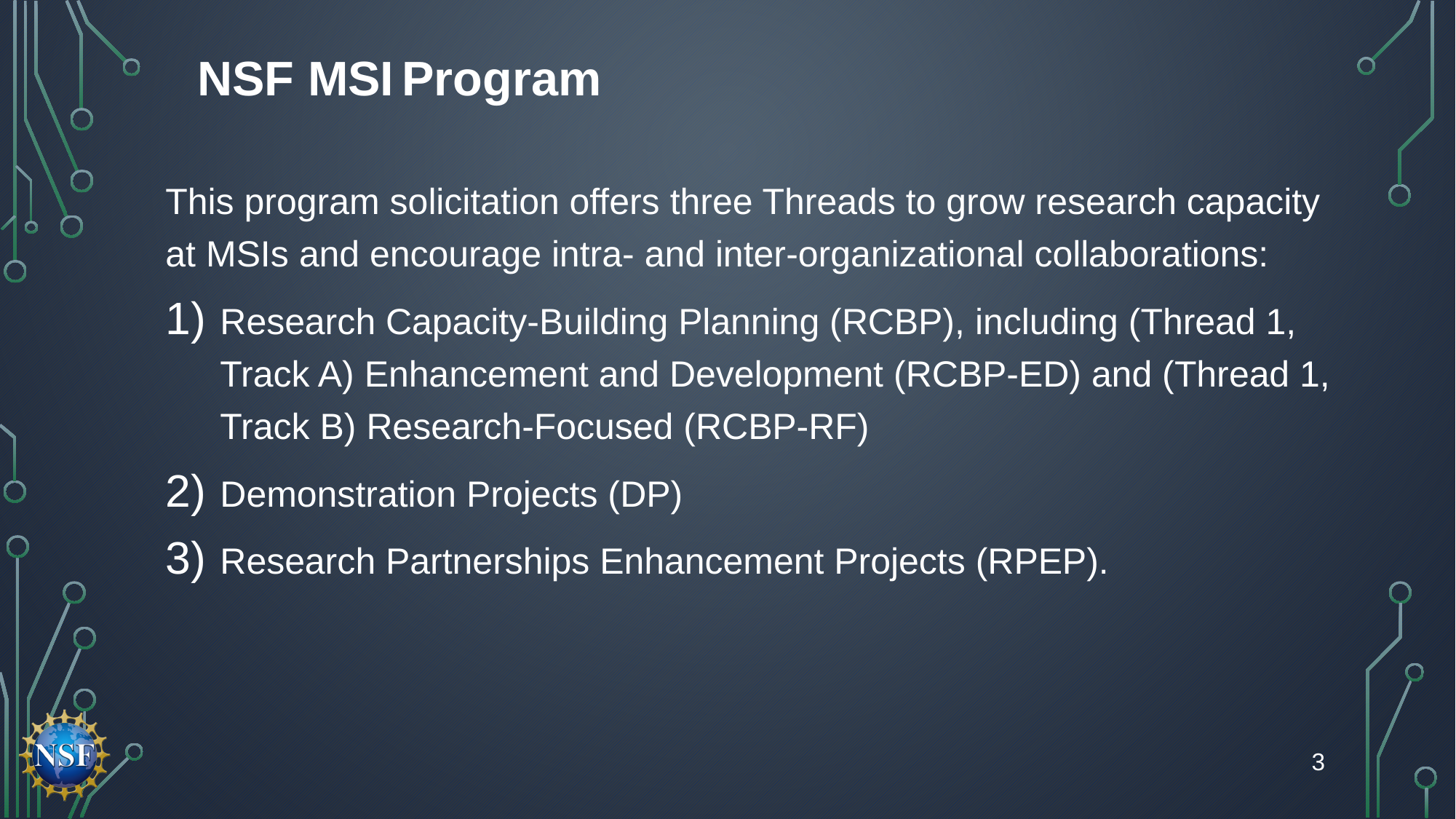

# NSF MSI Program
This program solicitation offers three Threads to grow research capacity at MSIs and encourage intra- and inter-organizational collaborations:
Research Capacity-Building Planning (RCBP), including (Thread 1, Track A) Enhancement and Development (RCBP-ED) and (Thread 1, Track B) Research-Focused (RCBP-RF)
Demonstration Projects (DP)
Research Partnerships Enhancement Projects (RPEP).
3